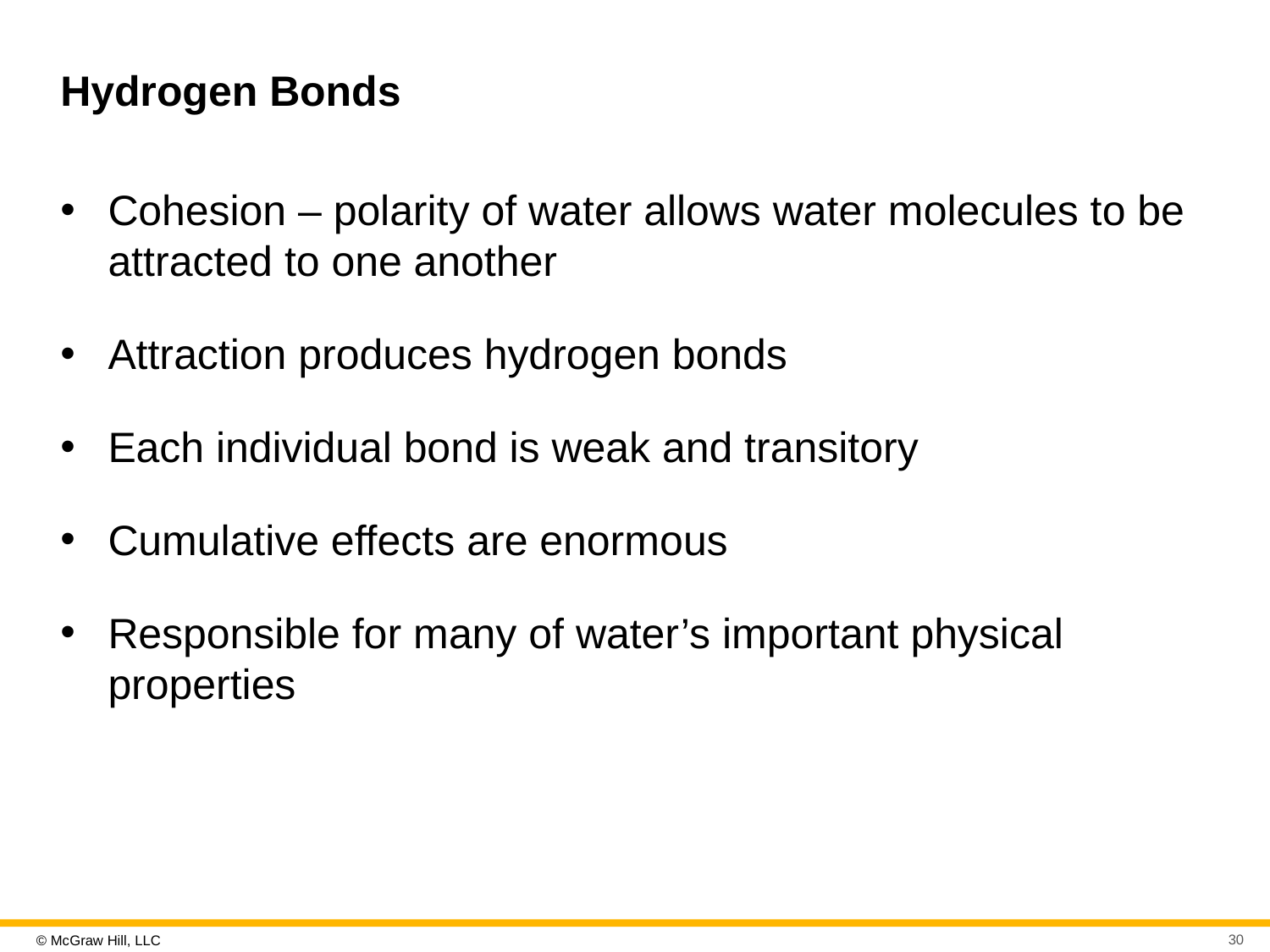

# Hydrogen Bonds
Cohesion – polarity of water allows water molecules to be attracted to one another
Attraction produces hydrogen bonds
Each individual bond is weak and transitory
Cumulative effects are enormous
Responsible for many of water’s important physical properties
30